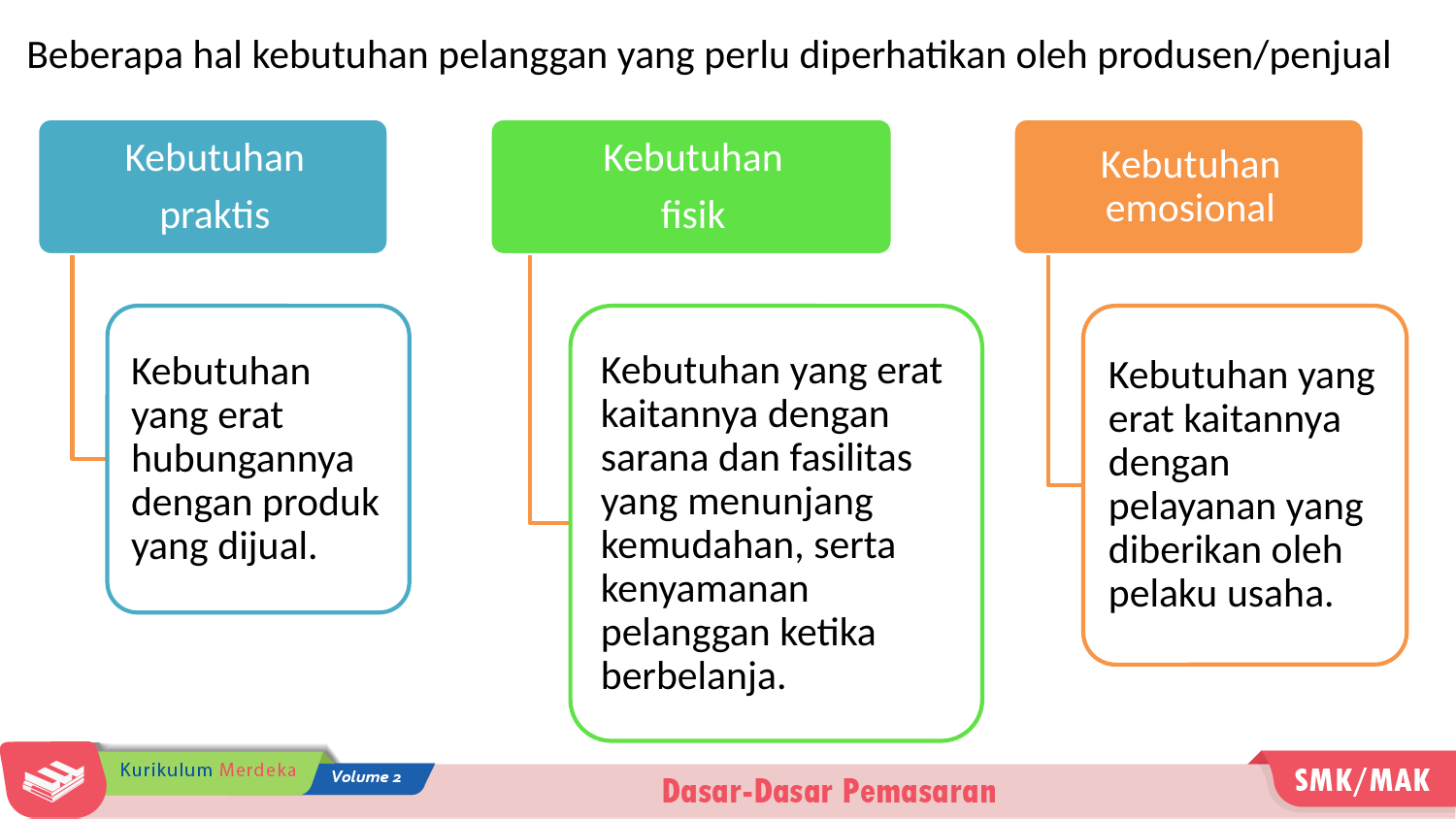

Beberapa hal kebutuhan pelanggan yang perlu diperhatikan oleh produsen/penjual
Kebutuhan
praktis
Kebutuhan yang erat hubungannya dengan produk yang dijual.
Kebutuhan
fisik
Kebutuhan yang erat kaitannya dengan sarana dan fasilitas yang menunjang kemudahan, serta kenyamanan pelanggan ketika berbelanja.
Kebutuhan emosional
Kebutuhan yang erat kaitannya dengan pelayanan yang diberikan oleh pelaku usaha.